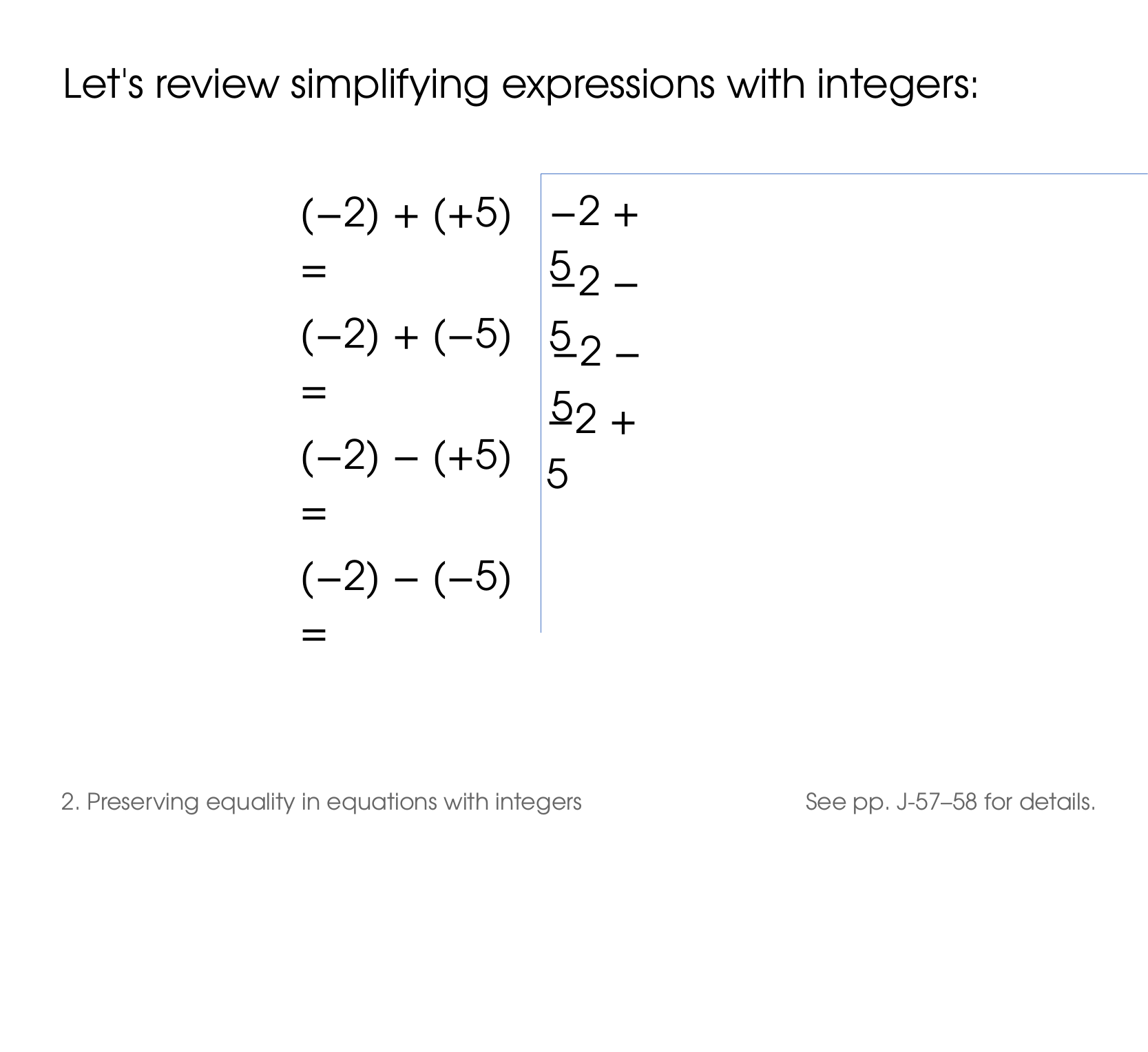

Let's review simplifying expressions with integers:
−2 + 5
(−2) + (+5) =
(−2) + (−5) =
(−2) − (+5) =
(−2) − (−5) =
−2 − 5
−2 − 5
−2 + 5
2. Preserving equality in equations with integers
See pp. J-57–58 for details.